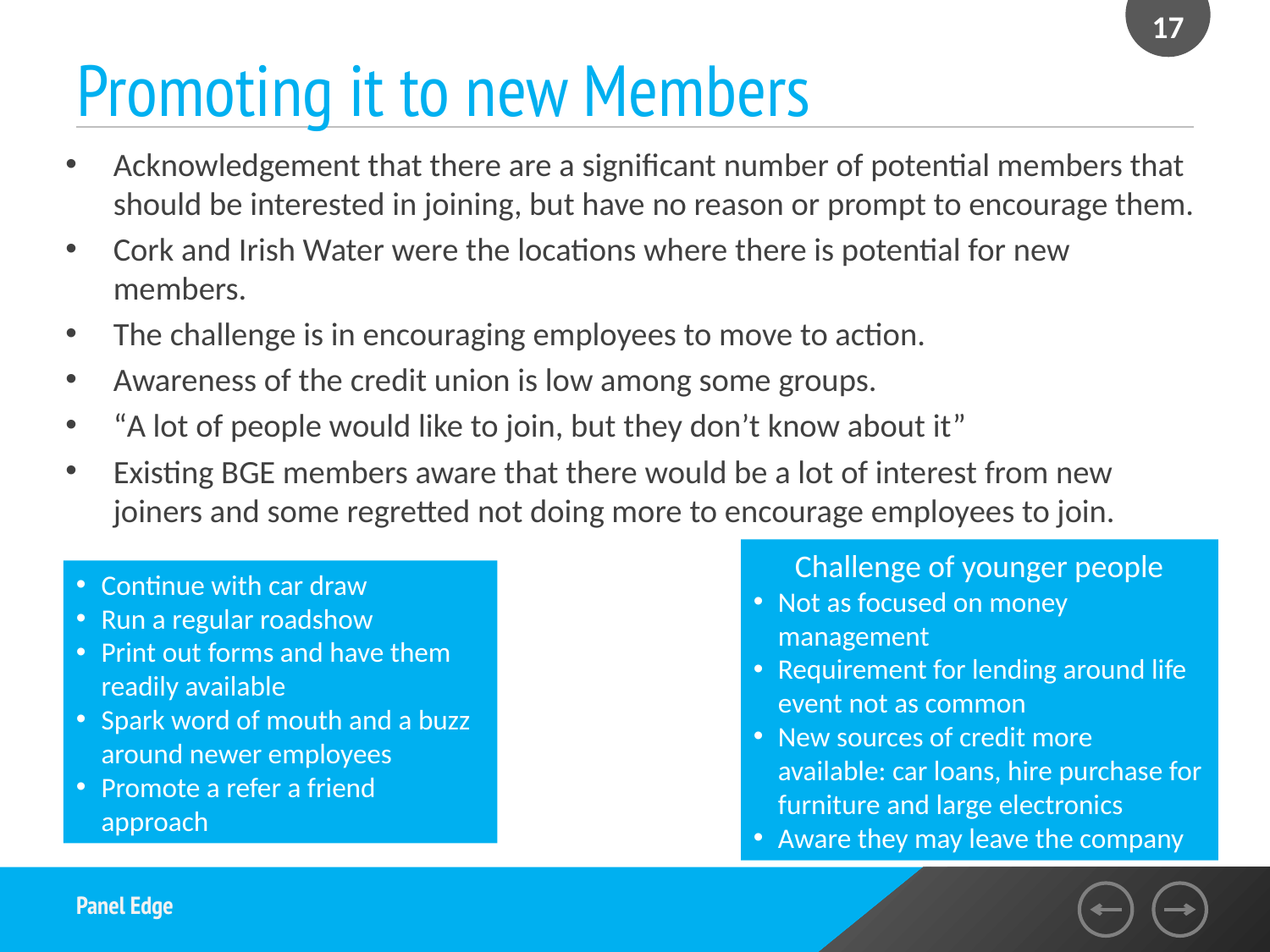

17
# Promoting it to new Members
Acknowledgement that there are a significant number of potential members that should be interested in joining, but have no reason or prompt to encourage them.
Cork and Irish Water were the locations where there is potential for new members.
The challenge is in encouraging employees to move to action.
Awareness of the credit union is low among some groups.
“A lot of people would like to join, but they don’t know about it”
Existing BGE members aware that there would be a lot of interest from new joiners and some regretted not doing more to encourage employees to join.

Challenge of younger people
Not as focused on money management
Requirement for lending around life event not as common
New sources of credit more available: car loans, hire purchase for furniture and large electronics
Aware they may leave the company
Continue with car draw
Run a regular roadshow
Print out forms and have them readily available
Spark word of mouth and a buzz around newer employees
Promote a refer a friend approach
Panel Edge